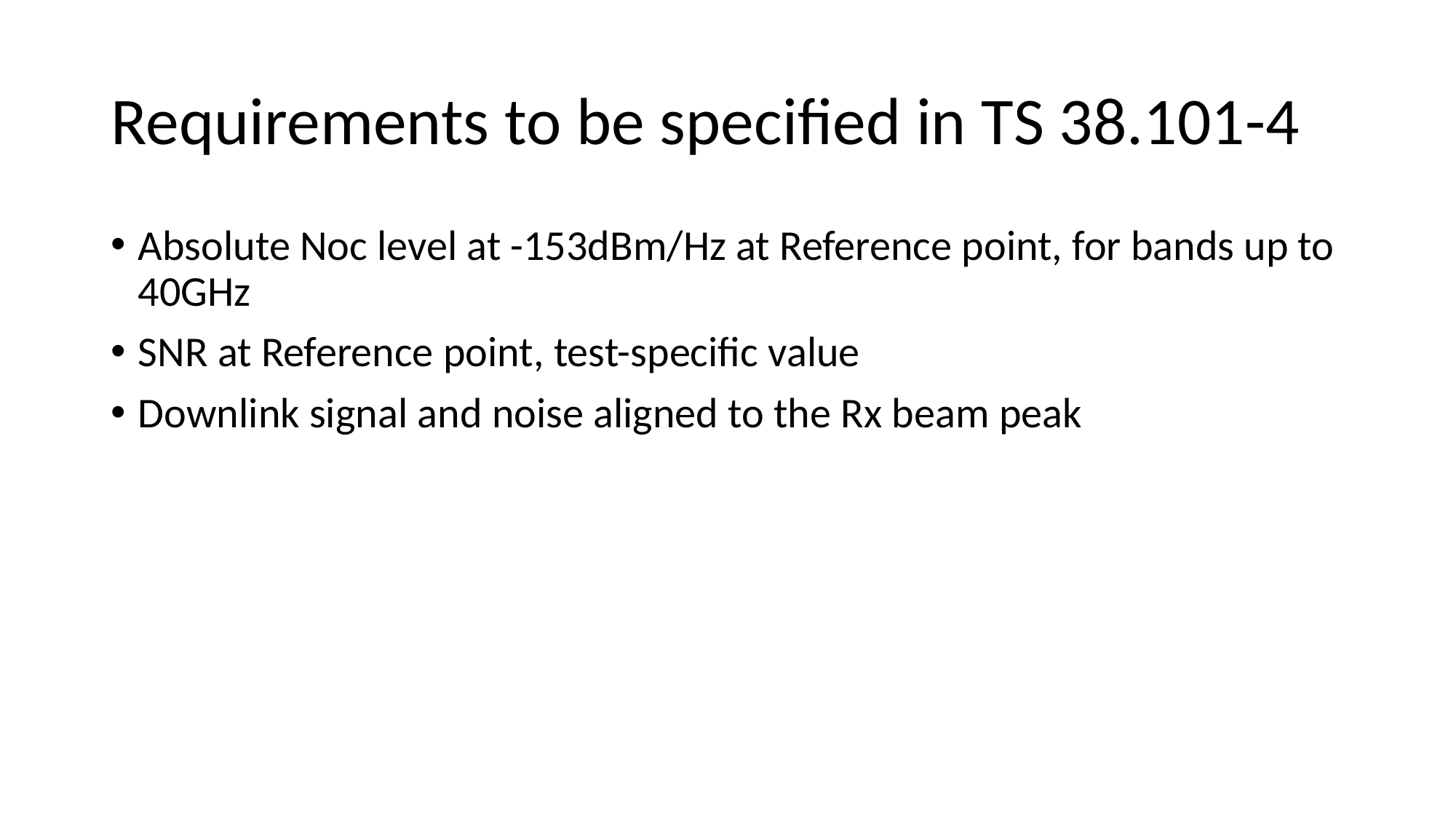

# Requirements to be specified in TS 38.101-4
Absolute Noc level at -153dBm/Hz at Reference point, for bands up to 40GHz
SNR at Reference point, test-specific value
Downlink signal and noise aligned to the Rx beam peak